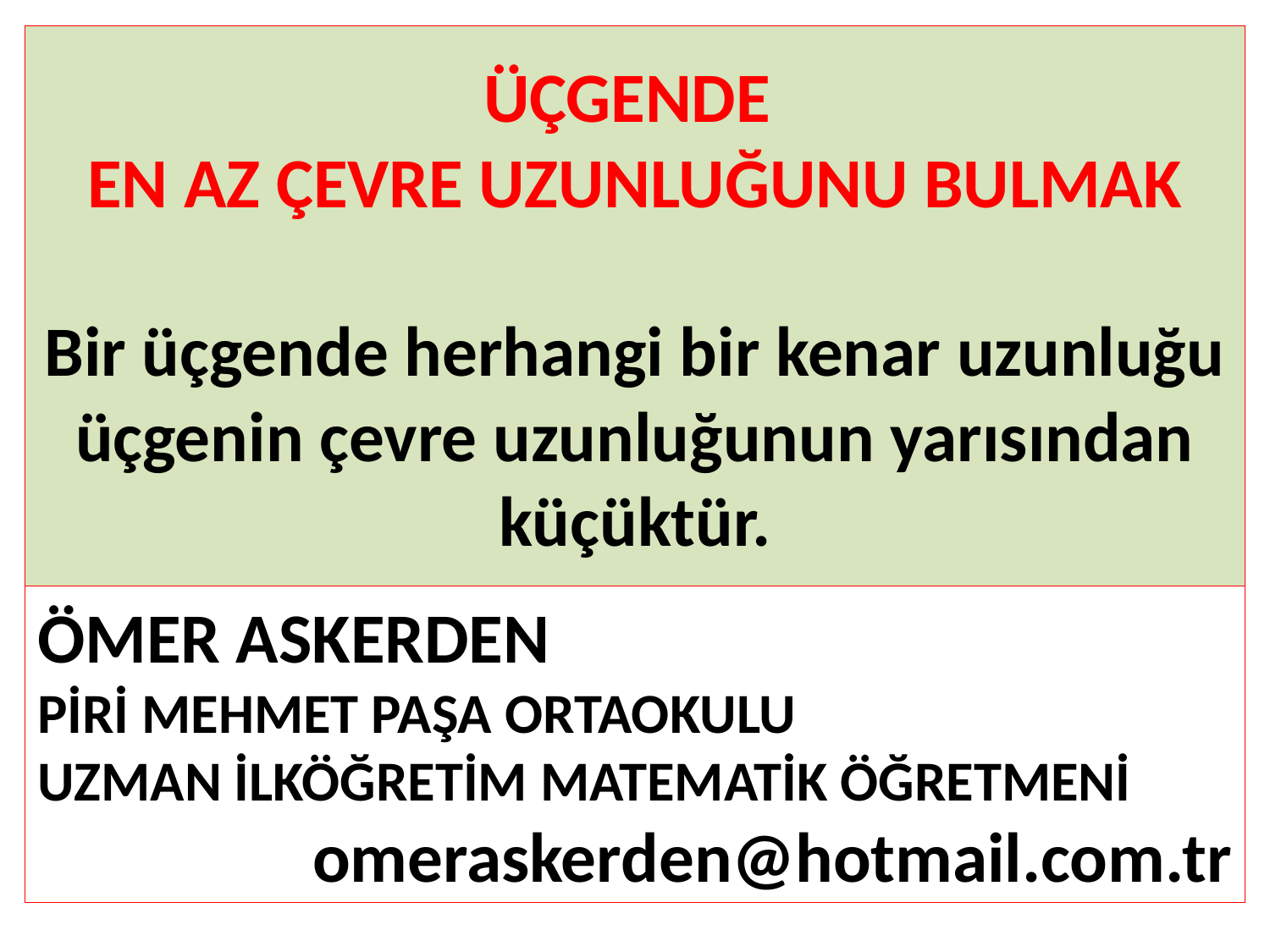

# ÜÇGENDE EN AZ ÇEVRE UZUNLUĞUNU BULMAK Bir üçgende herhangi bir kenar uzunluğu üçgenin çevre uzunluğunun yarısından küçüktür.
ÖMER ASKERDEN
PİRİ MEHMET PAŞA ORTAOKULU
UZMAN İLKÖĞRETİM MATEMATİK ÖĞRETMENİ
	omeraskerden@hotmail.com.tr